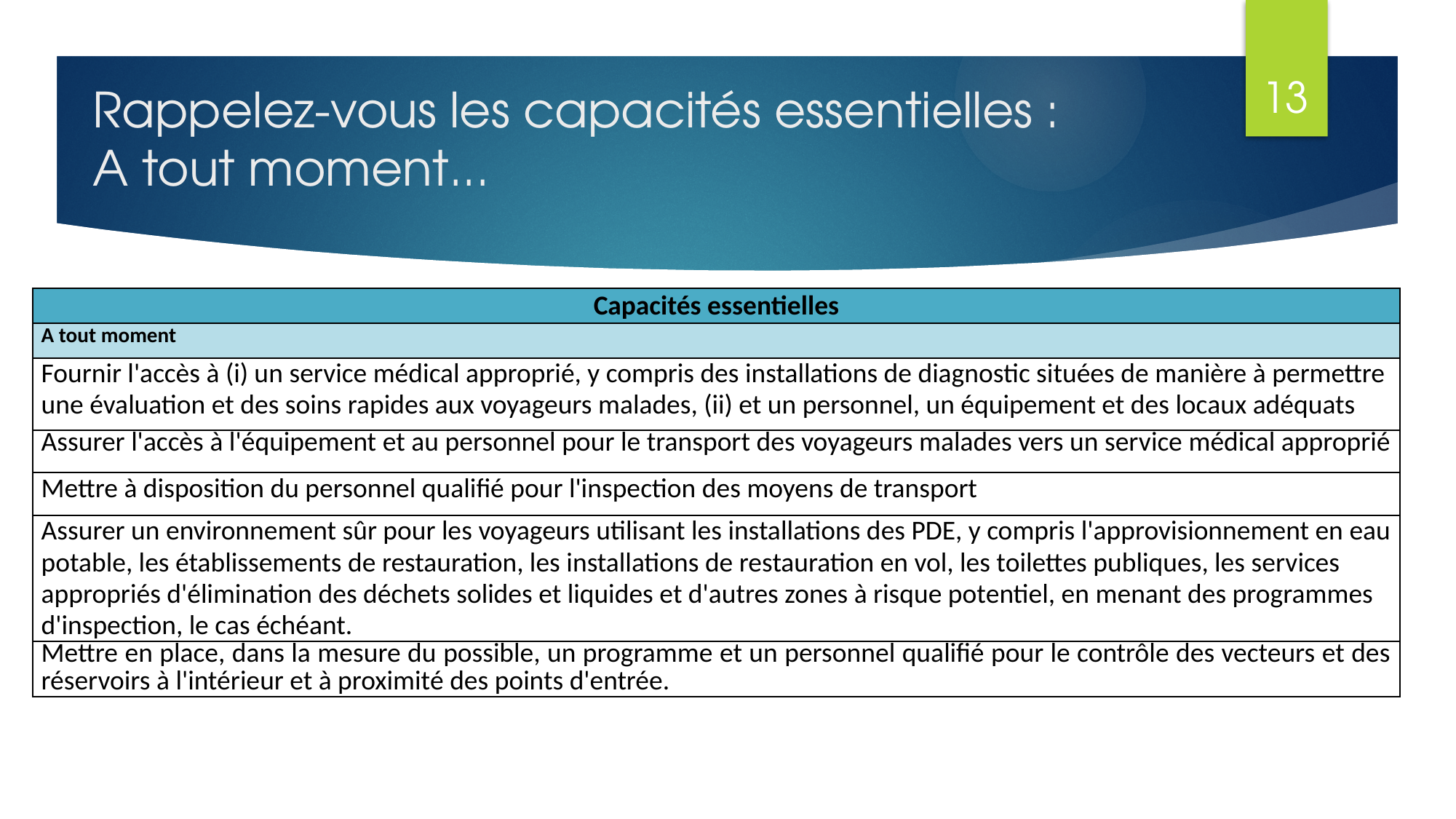

13
# Rappelez-vous les capacités essentielles : A tout moment...
| Capacités essentielles |
| --- |
| A tout moment |
| Fournir l'accès à (i) un service médical approprié, y compris des installations de diagnostic situées de manière à permettre une évaluation et des soins rapides aux voyageurs malades, (ii) et un personnel, un équipement et des locaux adéquats |
| Assurer l'accès à l'équipement et au personnel pour le transport des voyageurs malades vers un service médical approprié |
| Mettre à disposition du personnel qualifié pour l'inspection des moyens de transport |
| Assurer un environnement sûr pour les voyageurs utilisant les installations des PDE, y compris l'approvisionnement en eau potable, les établissements de restauration, les installations de restauration en vol, les toilettes publiques, les services appropriés d'élimination des déchets solides et liquides et d'autres zones à risque potentiel, en menant des programmes d'inspection, le cas échéant. |
| Mettre en place, dans la mesure du possible, un programme et un personnel qualifié pour le contrôle des vecteurs et des réservoirs à l'intérieur et à proximité des points d'entrée. |